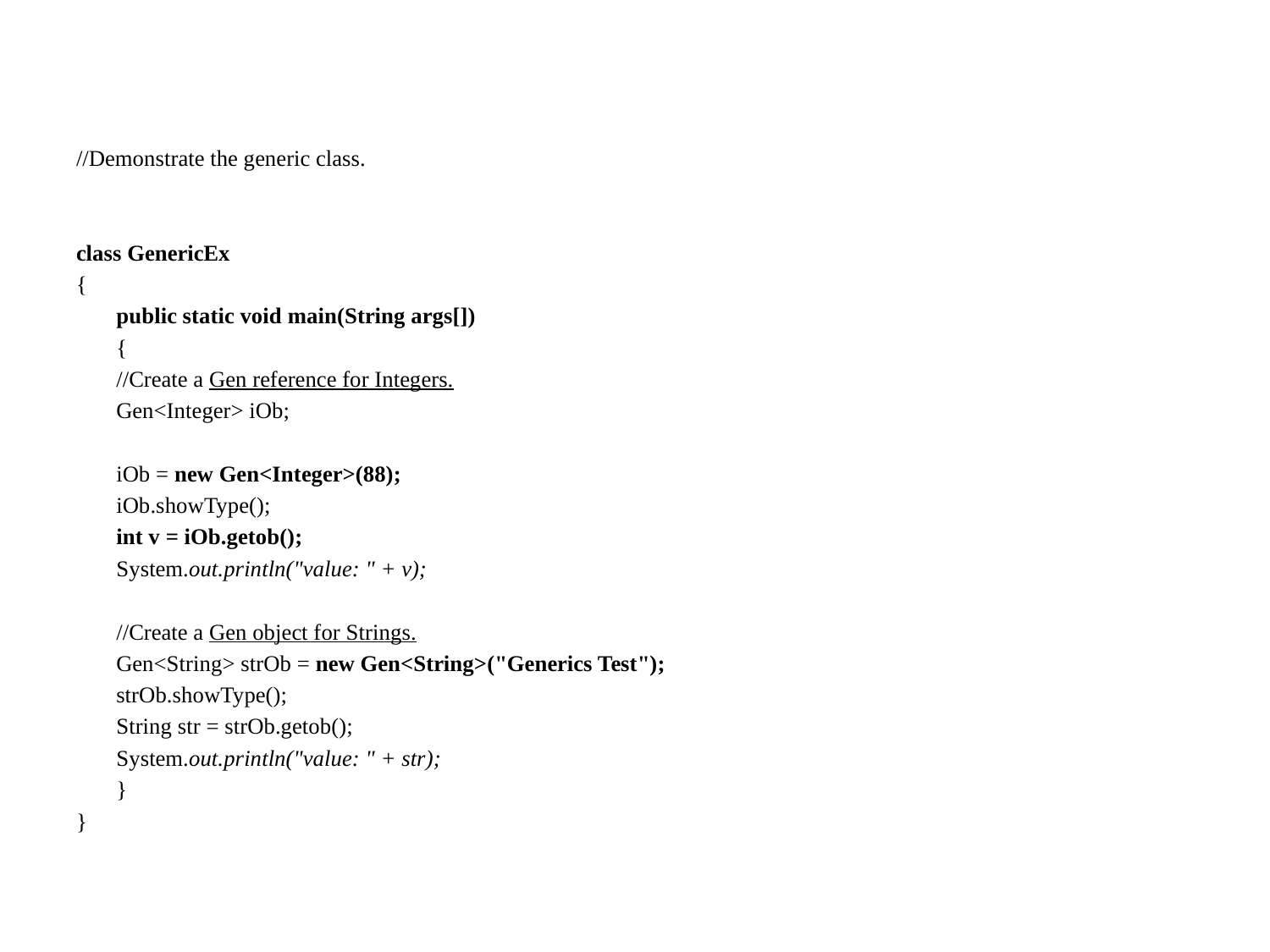

//Demonstrate the generic class.

class GenericEx
{
	public static void main(String args[])
	{
		//Create a Gen reference for Integers.
		Gen<Integer> iOb;

		iOb = new Gen<Integer>(88);
		iOb.showType();
		int v = iOb.getob();
		System.out.println("value: " + v);

		//Create a Gen object for Strings.
		Gen<String> strOb = new Gen<String>("Generics Test");
		strOb.showType();
		String str = strOb.getob();
		System.out.println("value: " + str);
	}
}